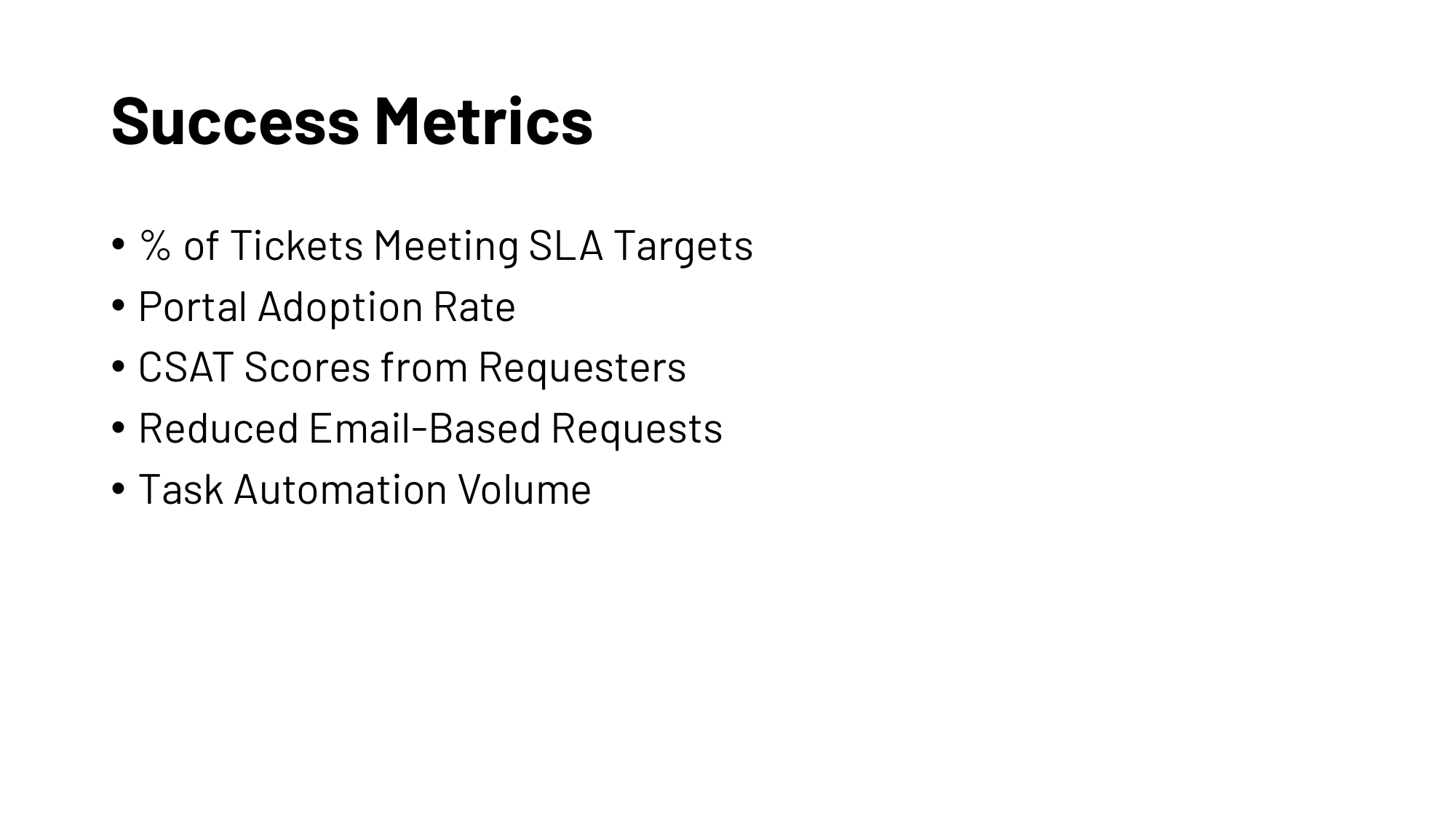

# Success Metrics
% of Tickets Meeting SLA Targets
Portal Adoption Rate
CSAT Scores from Requesters
Reduced Email-Based Requests
Task Automation Volume